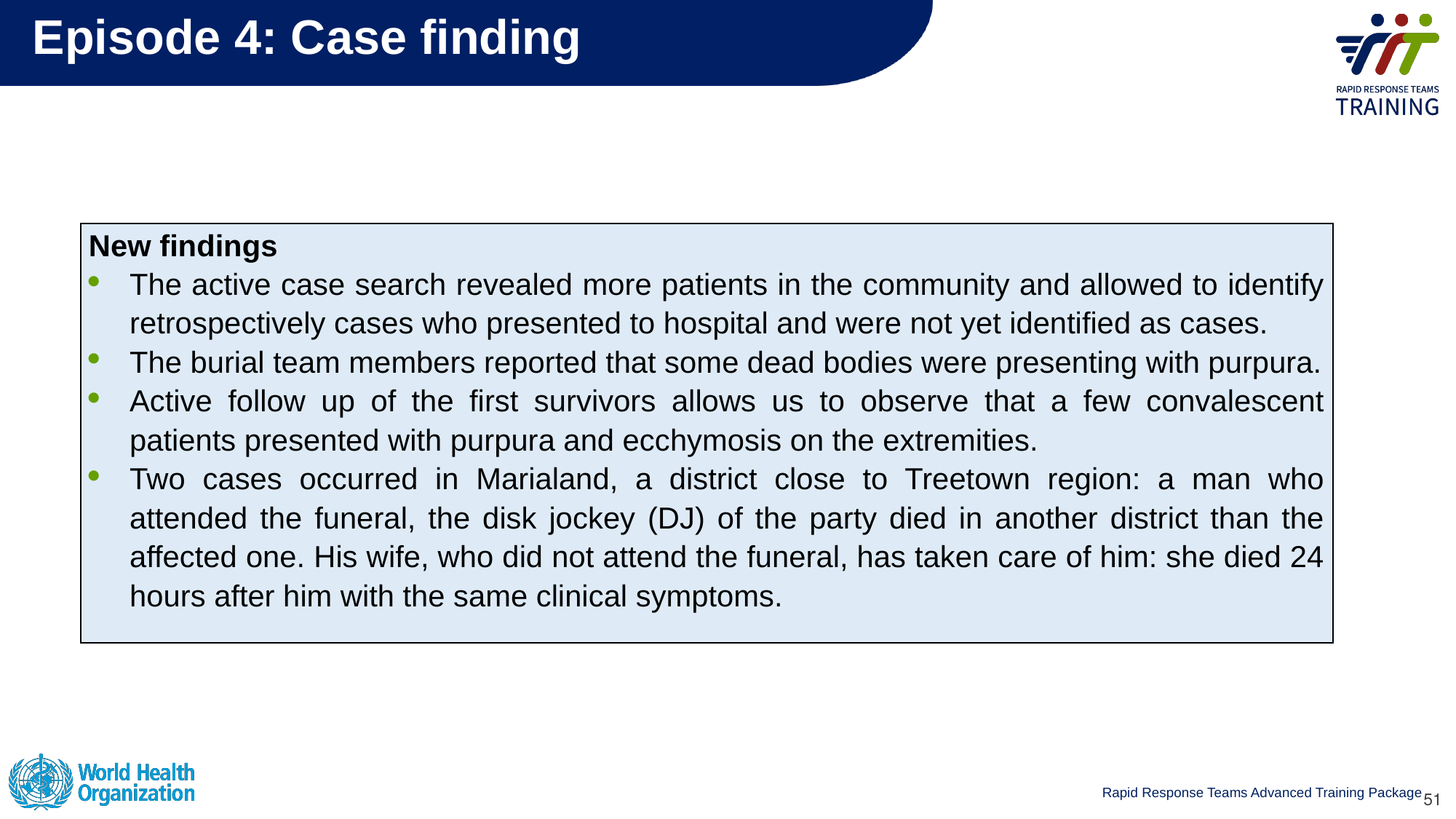

# Episode 4: Case finding
| New findings The active case search revealed more patients in the community and allowed to identify retrospectively cases who presented to hospital and were not yet identified as cases. The burial team members reported that some dead bodies were presenting with purpura. Active follow up of the first survivors allows us to observe that a few convalescent patients presented with purpura and ecchymosis on the extremities. Two cases occurred in Marialand, a district close to Treetown region: a man who attended the funeral, the disk jockey (DJ) of the party died in another district than the affected one. His wife, who did not attend the funeral, has taken care of him: she died 24 hours after him with the same clinical symptoms. |
| --- |